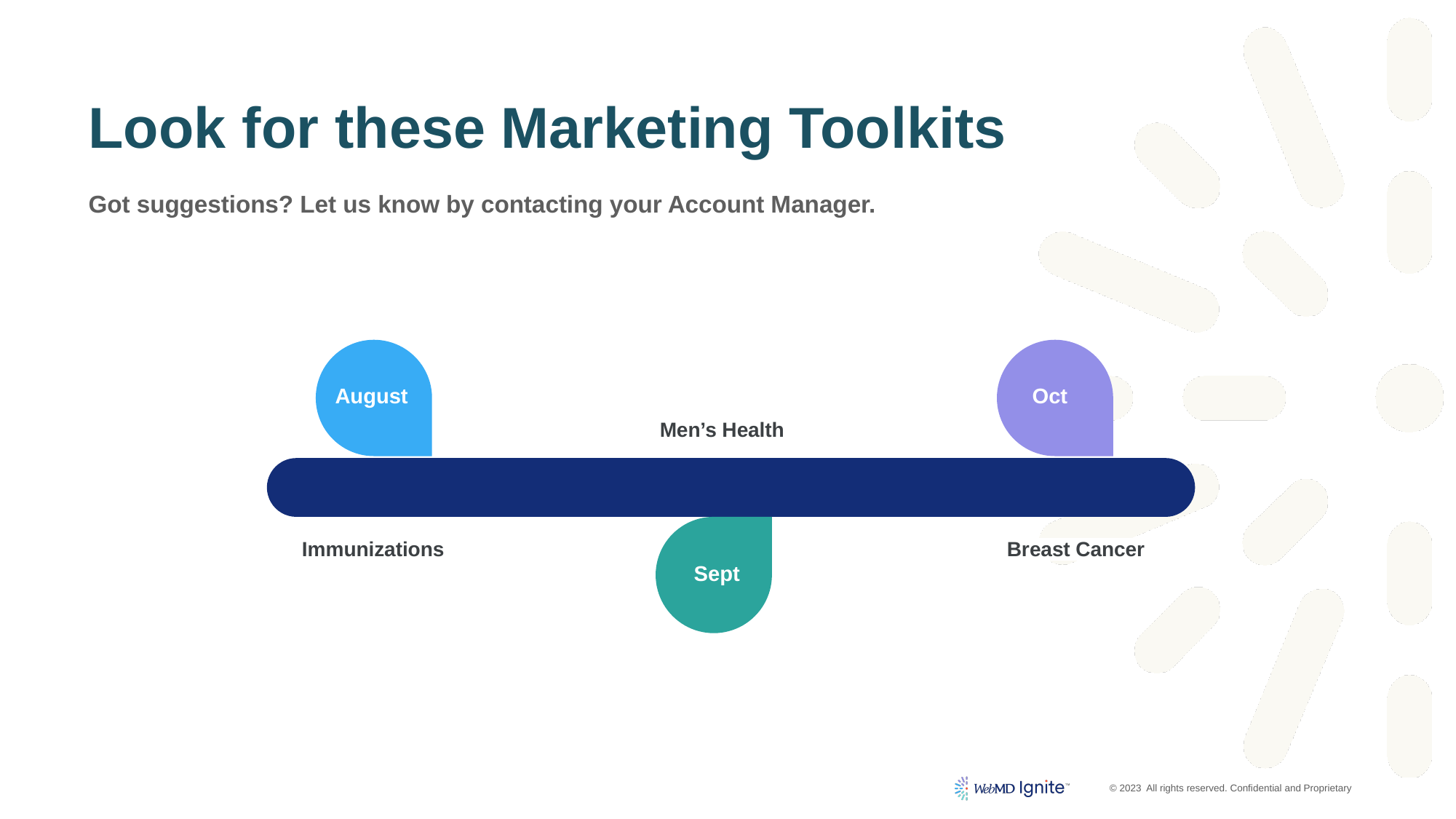

# Look for these Marketing Toolkits
Got suggestions? Let us know by contacting your Account Manager.
Men’s Health
August
Oct
Immunizations
Breast Cancer
Sept